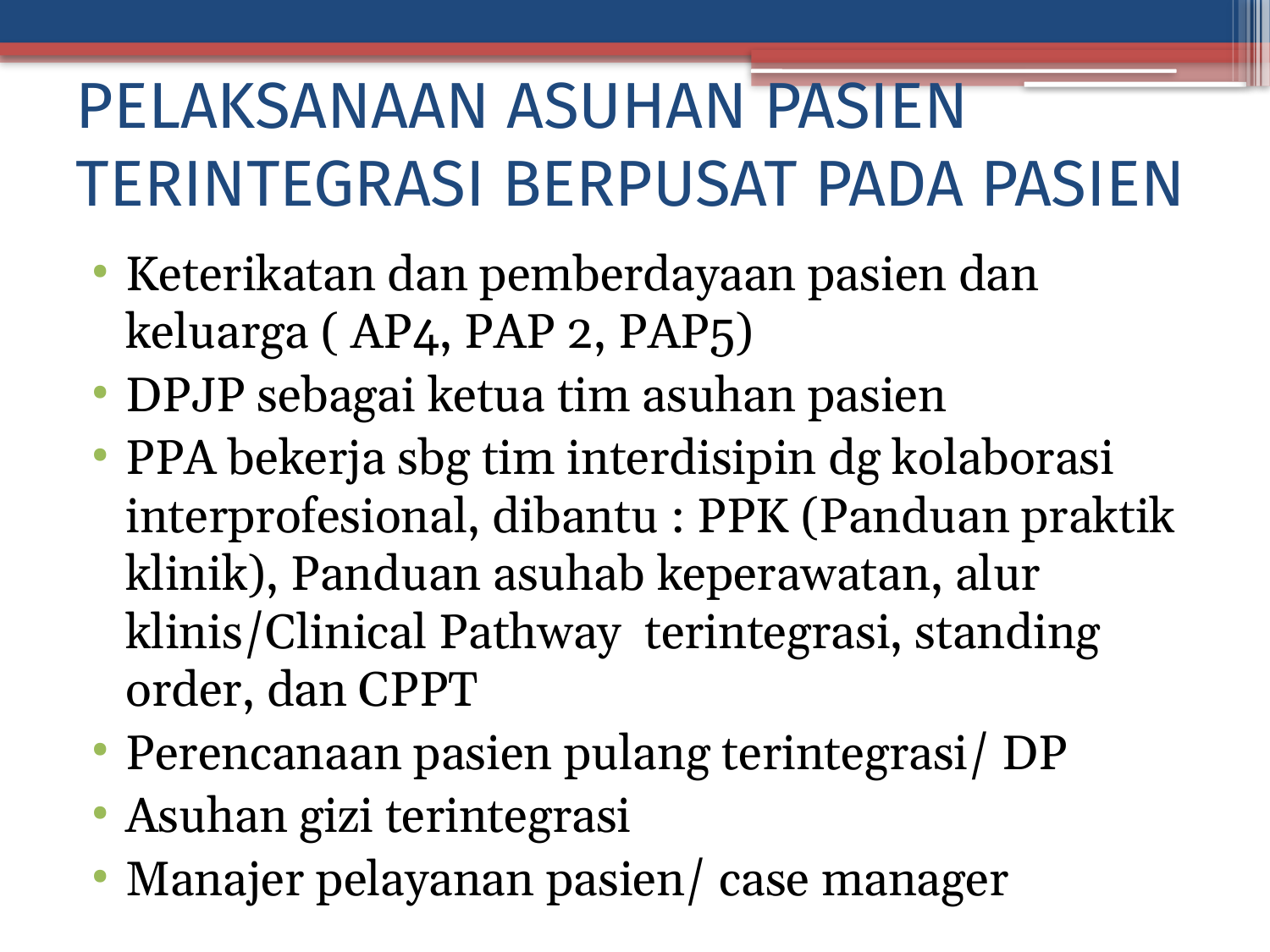

# PELAKSANAAN ASUHAN PASIEN TERINTEGRASI BERPUSAT PADA PASIEN
Keterikatan dan pemberdayaan pasien dan keluarga ( AP4, PAP 2, PAP5)
DPJP sebagai ketua tim asuhan pasien
PPA bekerja sbg tim interdisipin dg kolaborasi interprofesional, dibantu : PPK (Panduan praktik klinik), Panduan asuhab keperawatan, alur klinis/Clinical Pathway  terintegrasi, standing order, dan CPPT
Perencanaan pasien pulang terintegrasi/ DP
Asuhan gizi terintegrasi
Manajer pelayanan pasien/ case manager